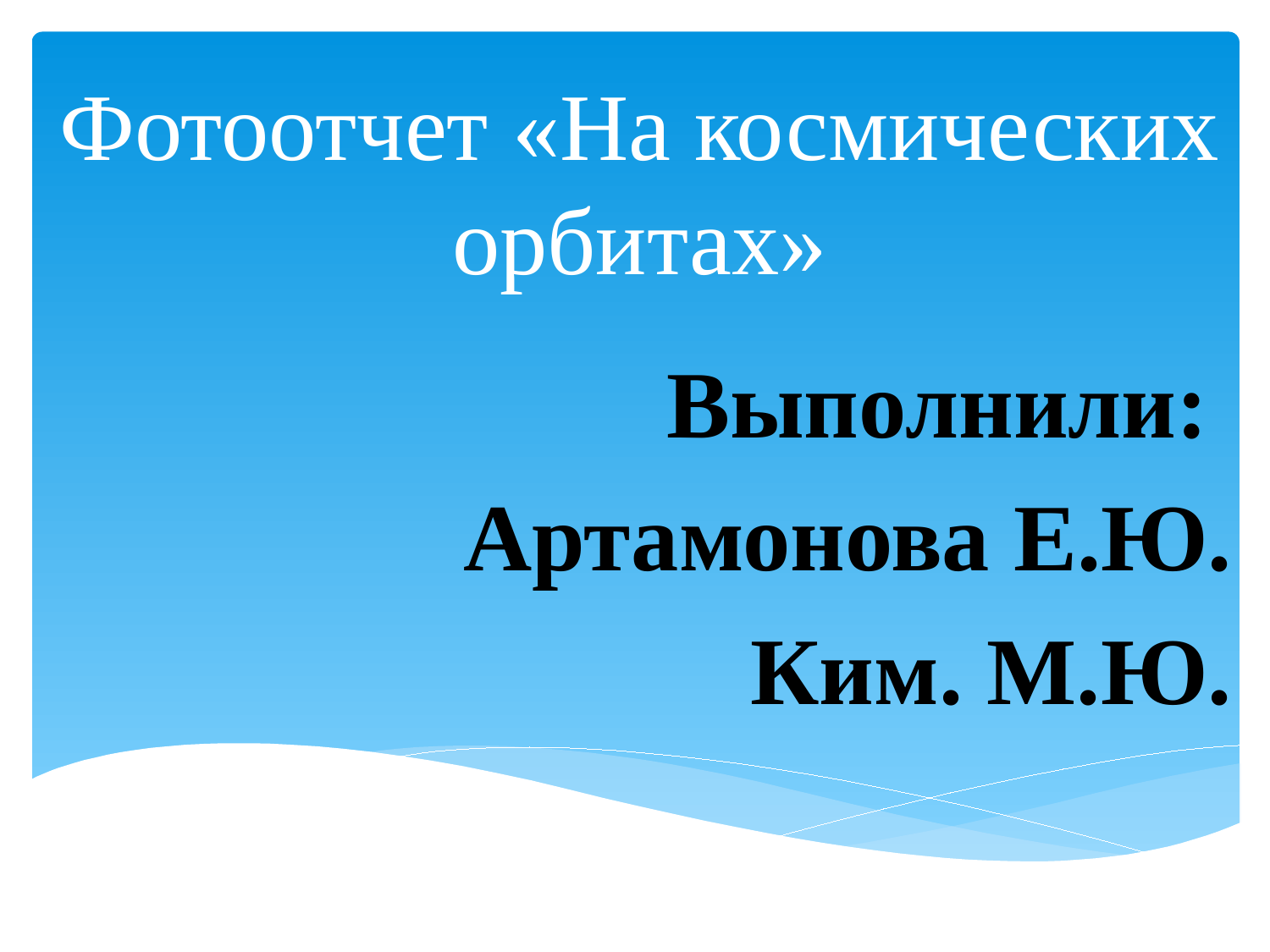

# Фотоотчет «На космических орбитах»
Выполнили:
Артамонова Е.Ю.
Ким. М.Ю.